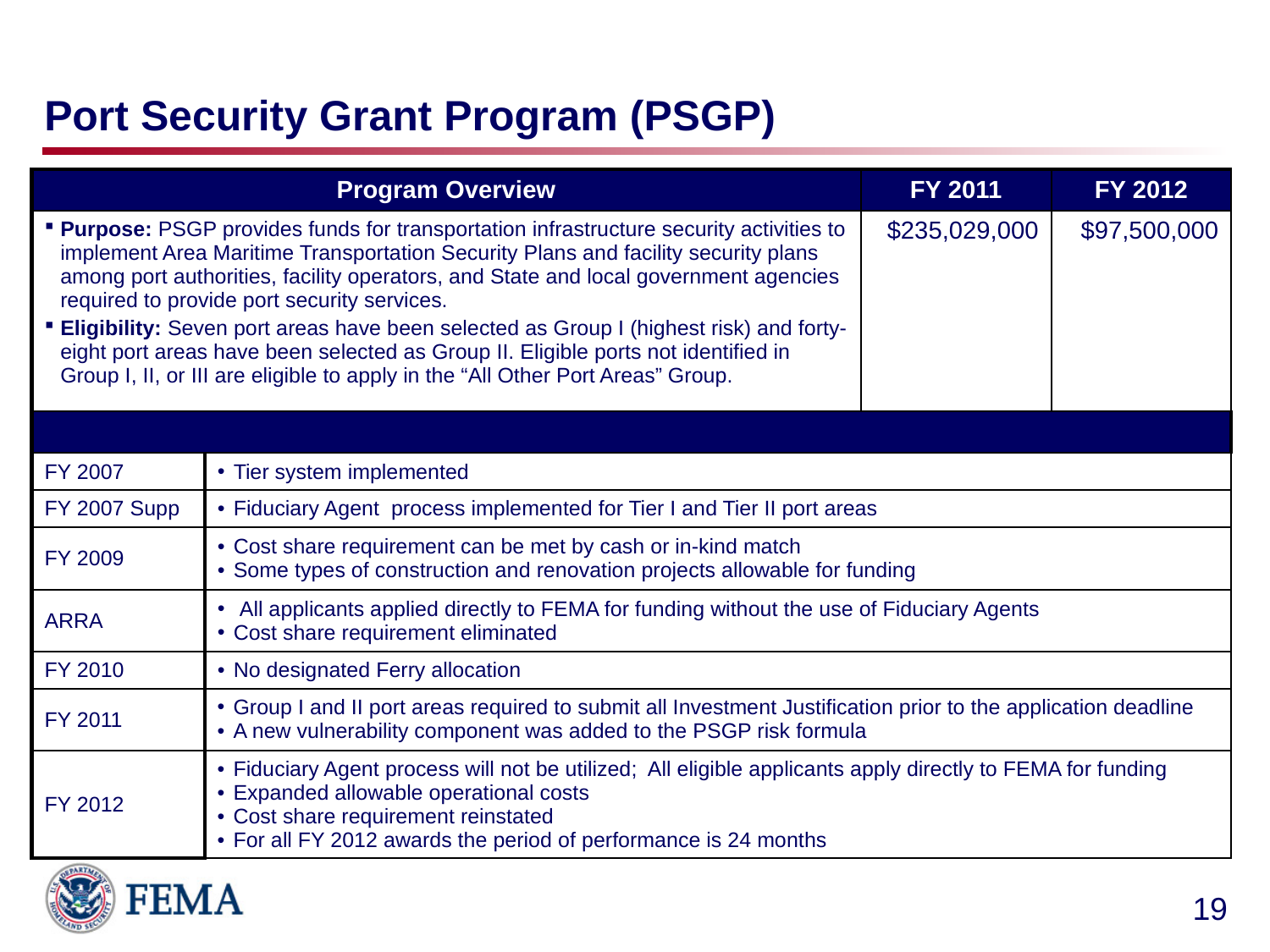

# Port Security Grant Program (PSGP)
| Program Overview |  | FY 2011 | FY 2012 |
| --- | --- | --- | --- |
| Purpose: PSGP provides funds for transportation infrastructure security activities to implement Area Maritime Transportation Security Plans and facility security plans among port authorities, facility operators, and State and local government agencies required to provide port security services. Eligibility: Seven port areas have been selected as Group I (highest risk) and forty-eight port areas have been selected as Group II. Eligible ports not identified in Group I, II, or III are eligible to apply in the “All Other Port Areas” Group. |  | $235,029,000 | $97,500,000 |
|  |  |  |  |
| FY 2007 | Tier system implemented |  |  |
| FY 2007 Supp | Fiduciary Agent process implemented for Tier I and Tier II port areas |  |  |
| FY 2009 | Cost share requirement can be met by cash or in-kind match Some types of construction and renovation projects allowable for funding |  |  |
| ARRA | All applicants applied directly to FEMA for funding without the use of Fiduciary Agents Cost share requirement eliminated |  |  |
| FY 2010 | No designated Ferry allocation |  |  |
| FY 2011 | Group I and II port areas required to submit all Investment Justification prior to the application deadline A new vulnerability component was added to the PSGP risk formula |  |  |
| FY 2012 | Fiduciary Agent process will not be utilized; All eligible applicants apply directly to FEMA for funding Expanded allowable operational costs Cost share requirement reinstated For all FY 2012 awards the period of performance is 24 months |  |  |
19